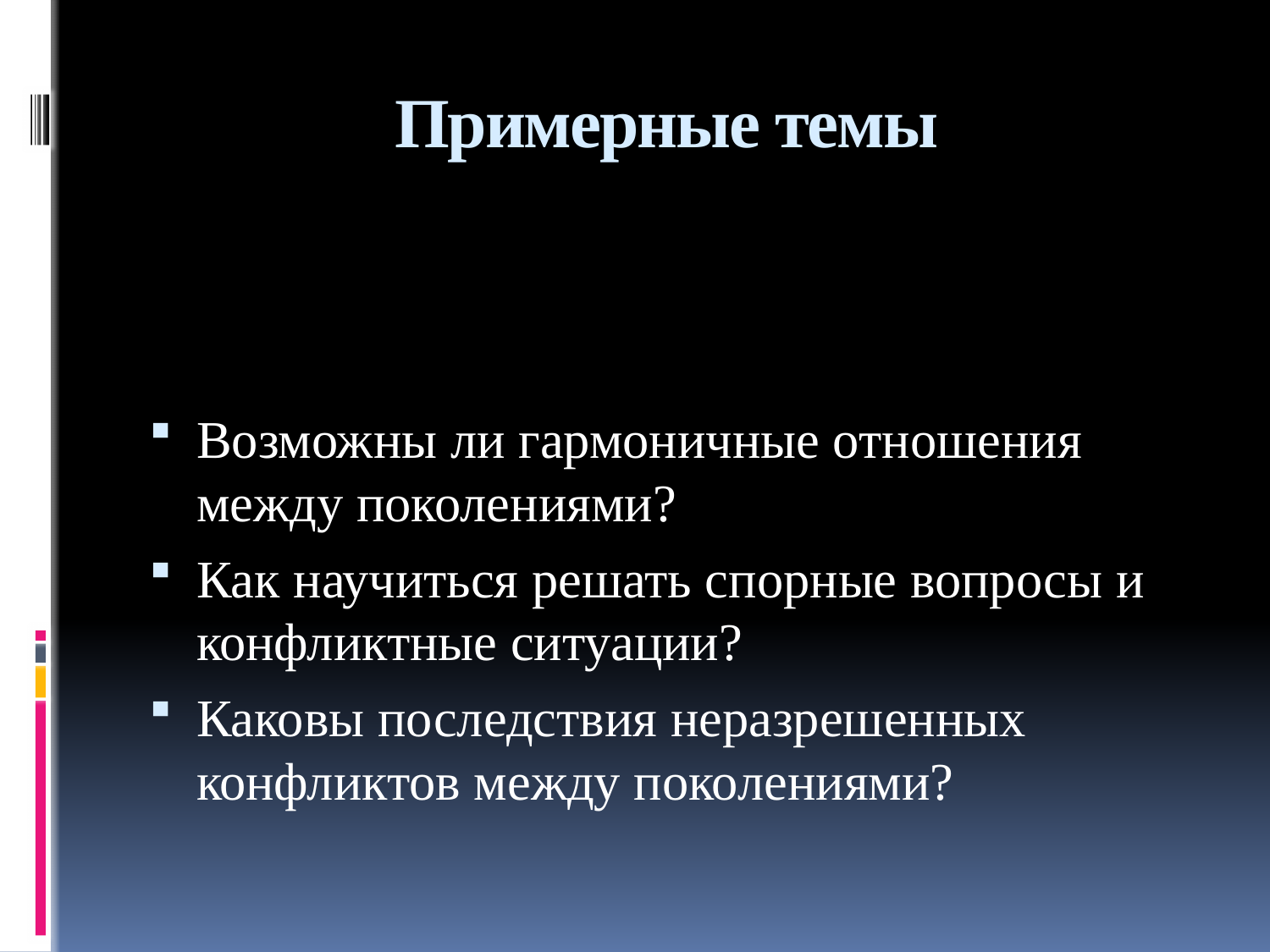

# Примерные темы

Возможны ли гармоничные отношения между поколениями?
Как научиться решать спорные вопросы и конфликтные ситуации?
Каковы последствия неразрешенных конфликтов между поколениями?